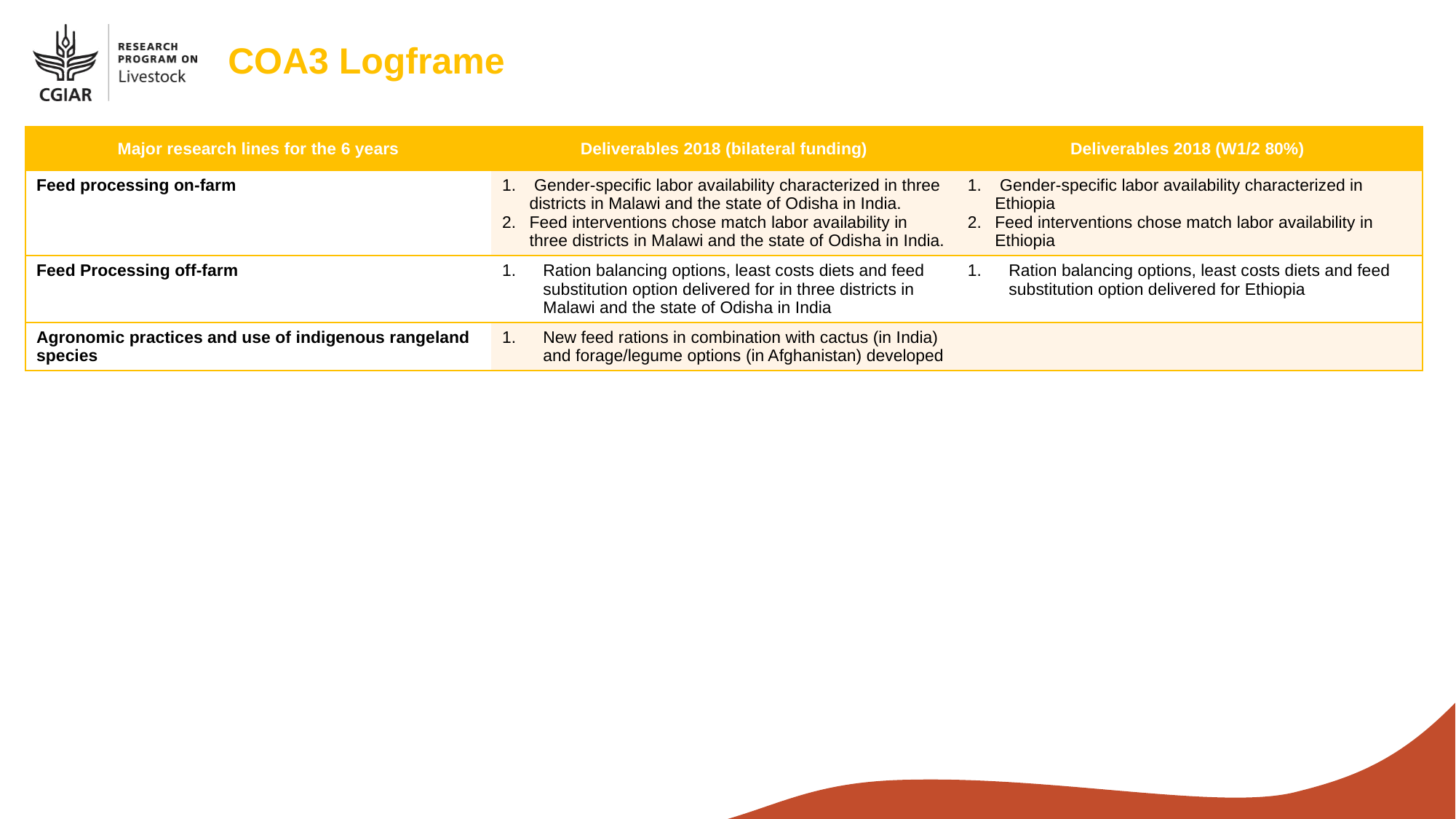

COA3 Logframe
| Major research lines for the 6 years | Deliverables 2018 (bilateral funding) | Deliverables 2018 (W1/2 80%) |
| --- | --- | --- |
| Feed processing on-farm | Gender-specific labor availability characterized in three districts in Malawi and the state of Odisha in India. Feed interventions chose match labor availability in three districts in Malawi and the state of Odisha in India. | Gender-specific labor availability characterized in Ethiopia Feed interventions chose match labor availability in Ethiopia |
| Feed Processing off-farm | Ration balancing options, least costs diets and feed substitution option delivered for in three districts in Malawi and the state of Odisha in India | Ration balancing options, least costs diets and feed substitution option delivered for Ethiopia |
| Agronomic practices and use of indigenous rangeland species | New feed rations in combination with cactus (in India) and forage/legume options (in Afghanistan) developed |  |